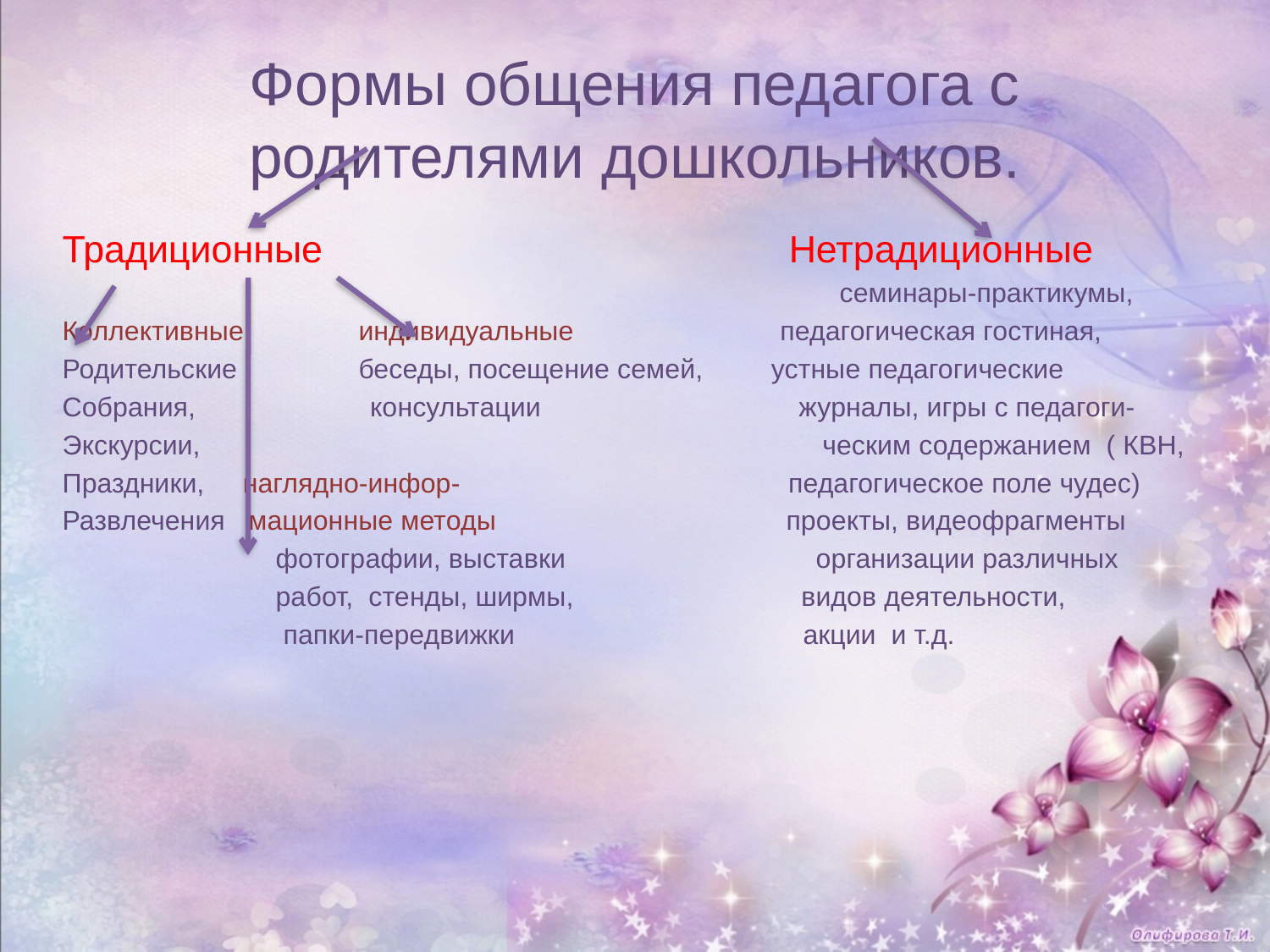

# Формы общения педагога с родителями дошкольников.
Традиционные                                            Нетрадиционные
                                                                                                      семинары-практикумы,
Коллективные               индивидуальные                           педагогическая гостиная,
Родительские                беседы, посещение семей,         устные педагогические
Собрания,                       консультации                                  журналы, игры с педагоги-
Экскурсии,                                                                                  ческим содержанием  ( КВН,
Праздники,     наглядно-инфор-                                           педагогическое поле чудес)
Развлечения   мационные методы                                      проекты, видеофрагменты
                            фотографии, выставки                                 организации различных
                            работ,  стенды, ширмы,                              видов деятельности,
                             папки-передвижки                                      акции  и т.д.